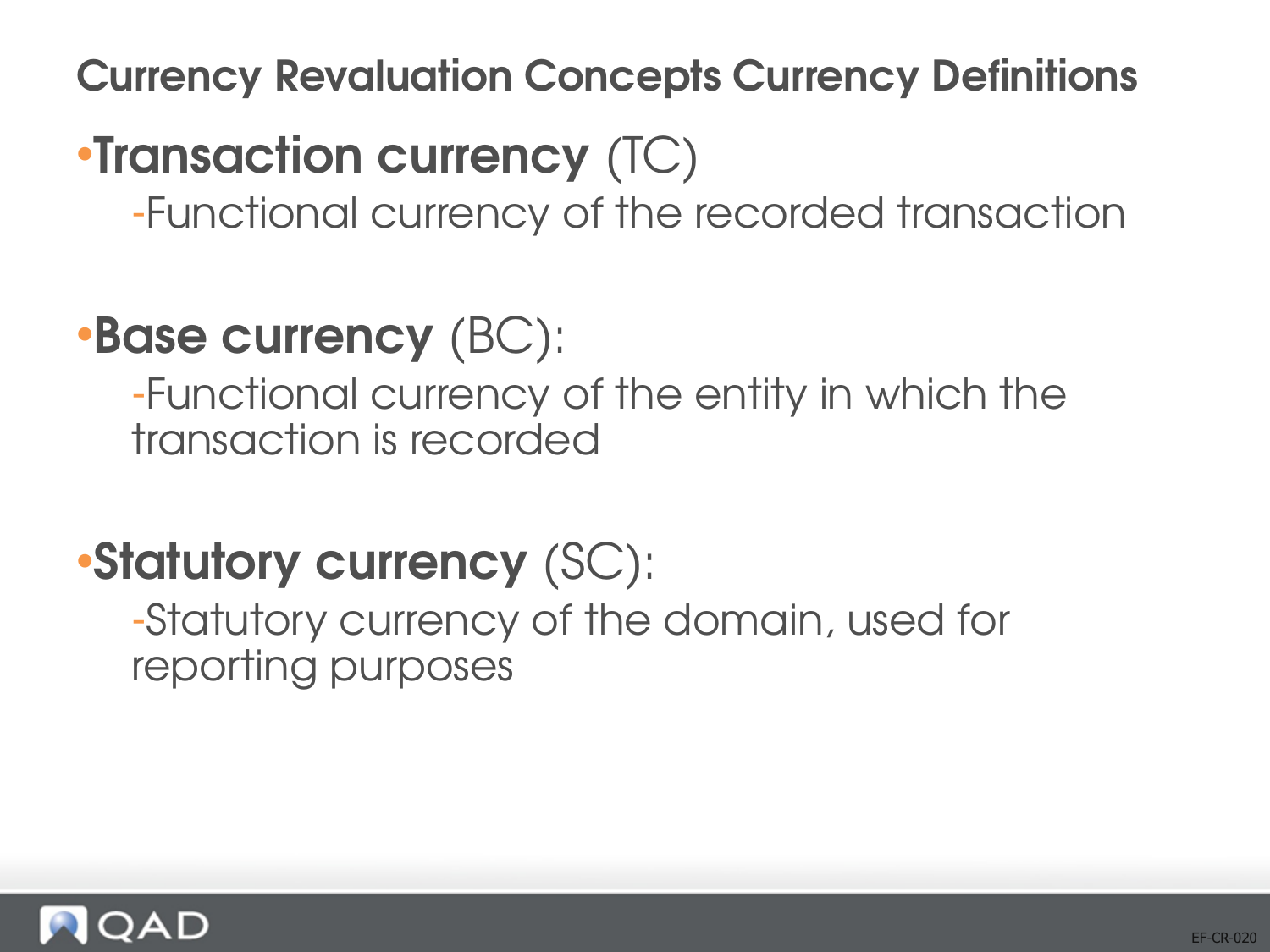

# Currency Revaluation Concepts Currency Definitions
Transaction currency (TC)
Functional currency of the recorded transaction

Base currency (BC):
Functional currency of the entity in which the transaction is recorded

Statutory currency (SC):
Statutory currency of the domain, used for reporting purposes
EF-CR-020